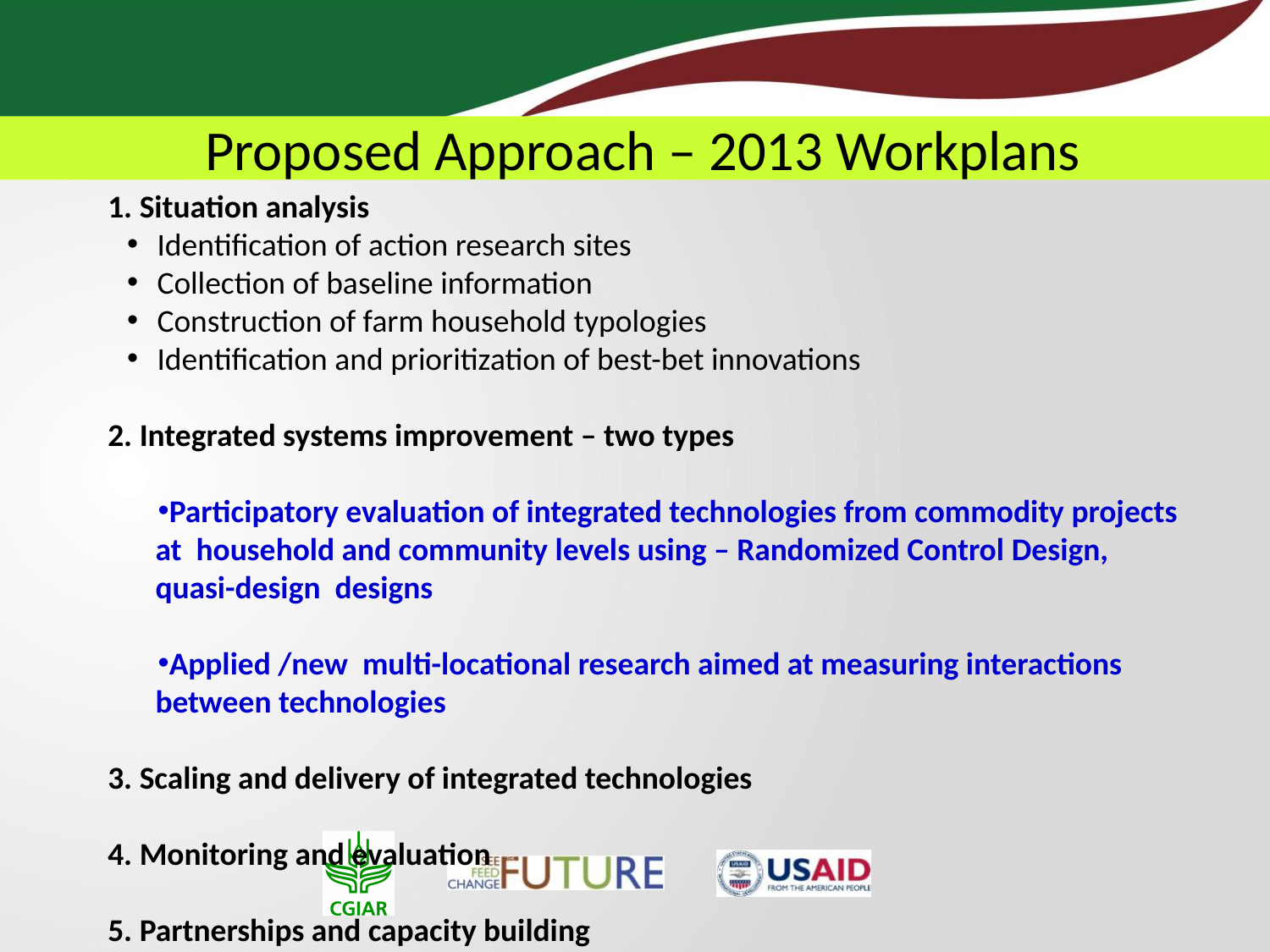

Proposed Approach – 2013 Workplans
1. Situation analysis
Identification of action research sites
Collection of baseline information
Construction of farm household typologies
Identification and prioritization of best-bet innovations

2. Integrated systems improvement – two types

Participatory evaluation of integrated technologies from commodity projects at  household and community levels using – Randomized Control Design, quasi-design  designs

Applied /new  multi-locational research aimed at measuring interactions between technologies

3. Scaling and delivery of integrated technologies

4. Monitoring and evaluation

5. Partnerships and capacity building